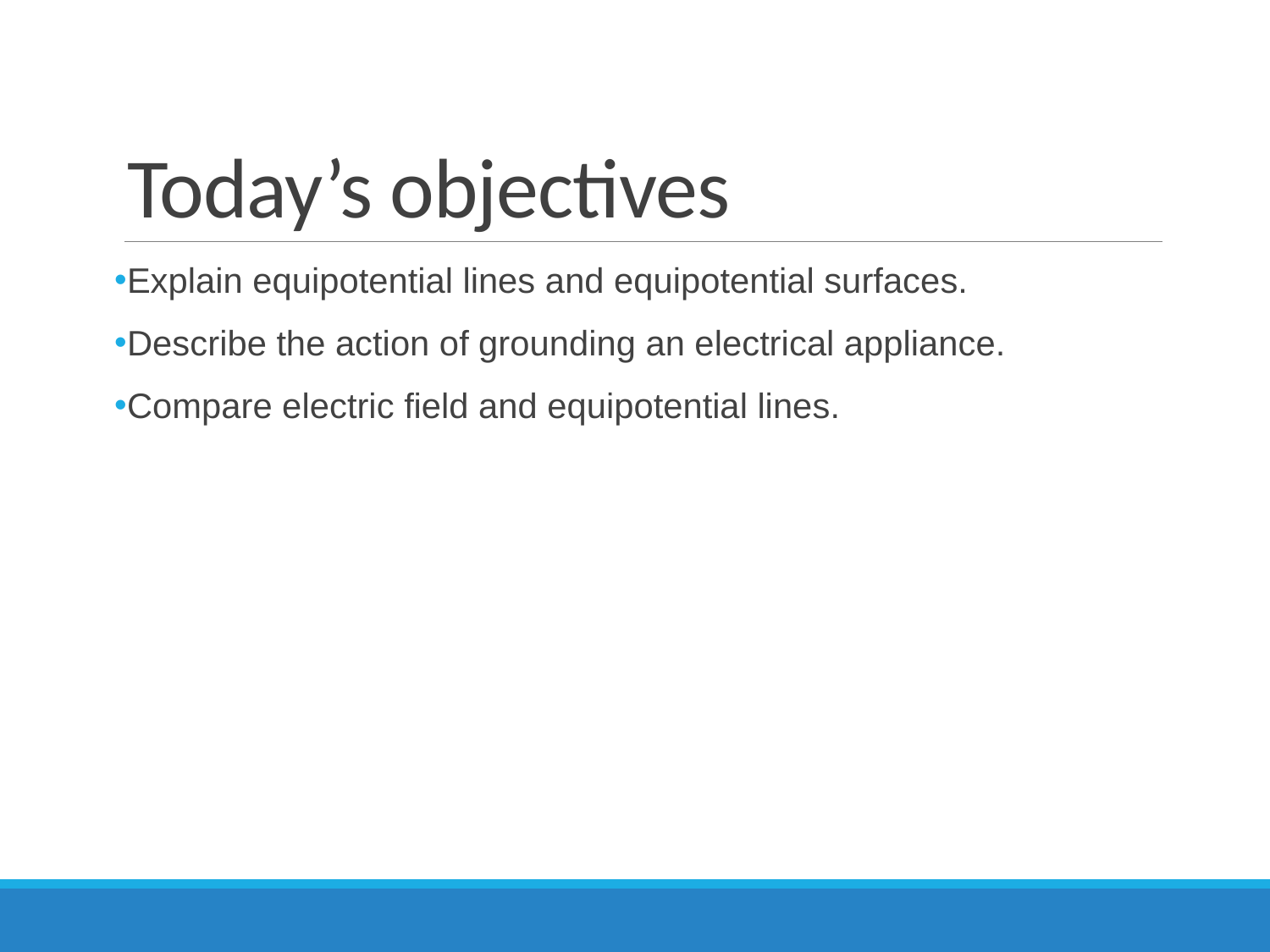

# Today’s objectives
Explain equipotential lines and equipotential surfaces.
Describe the action of grounding an electrical appliance.
Compare electric field and equipotential lines.